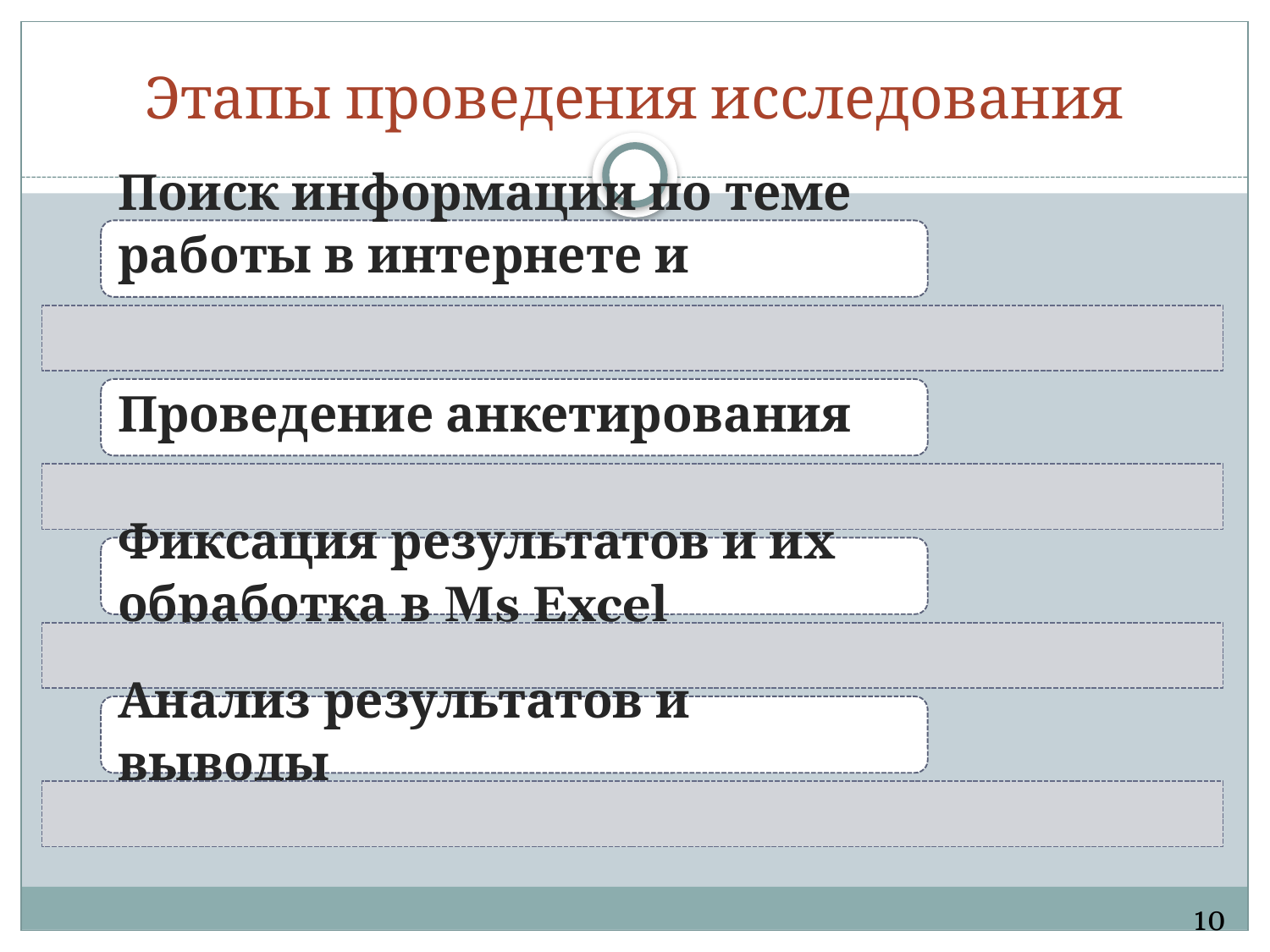

# Этапы проведения исследования
Поиск информации по теме работы в интернете и др.источниках
Проведение анкетирования
Фиксация результатов и их обработка в Ms Excel
Анализ результатов и выводы
10